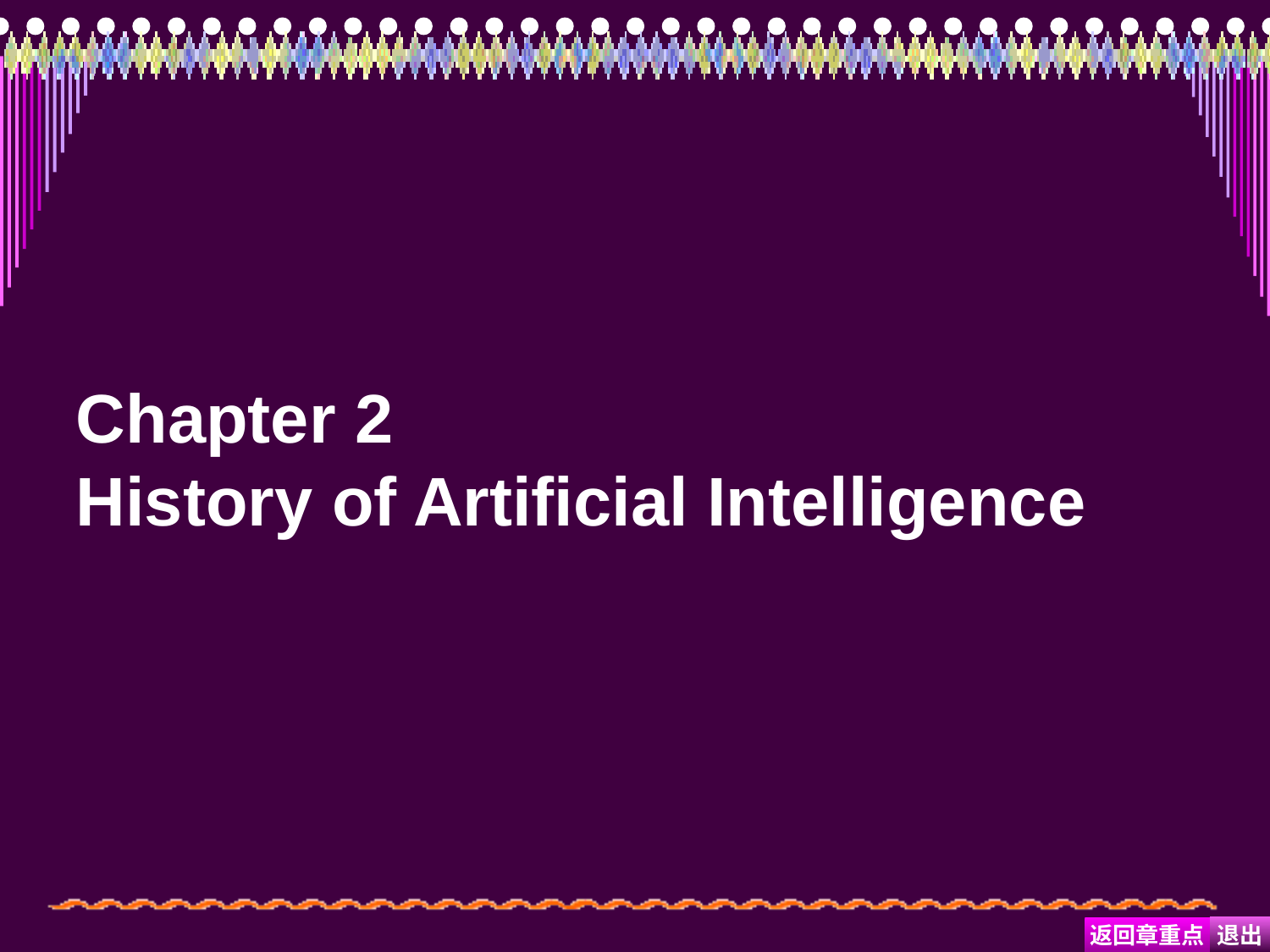

# Chapter 2 History of Artificial Intelligence